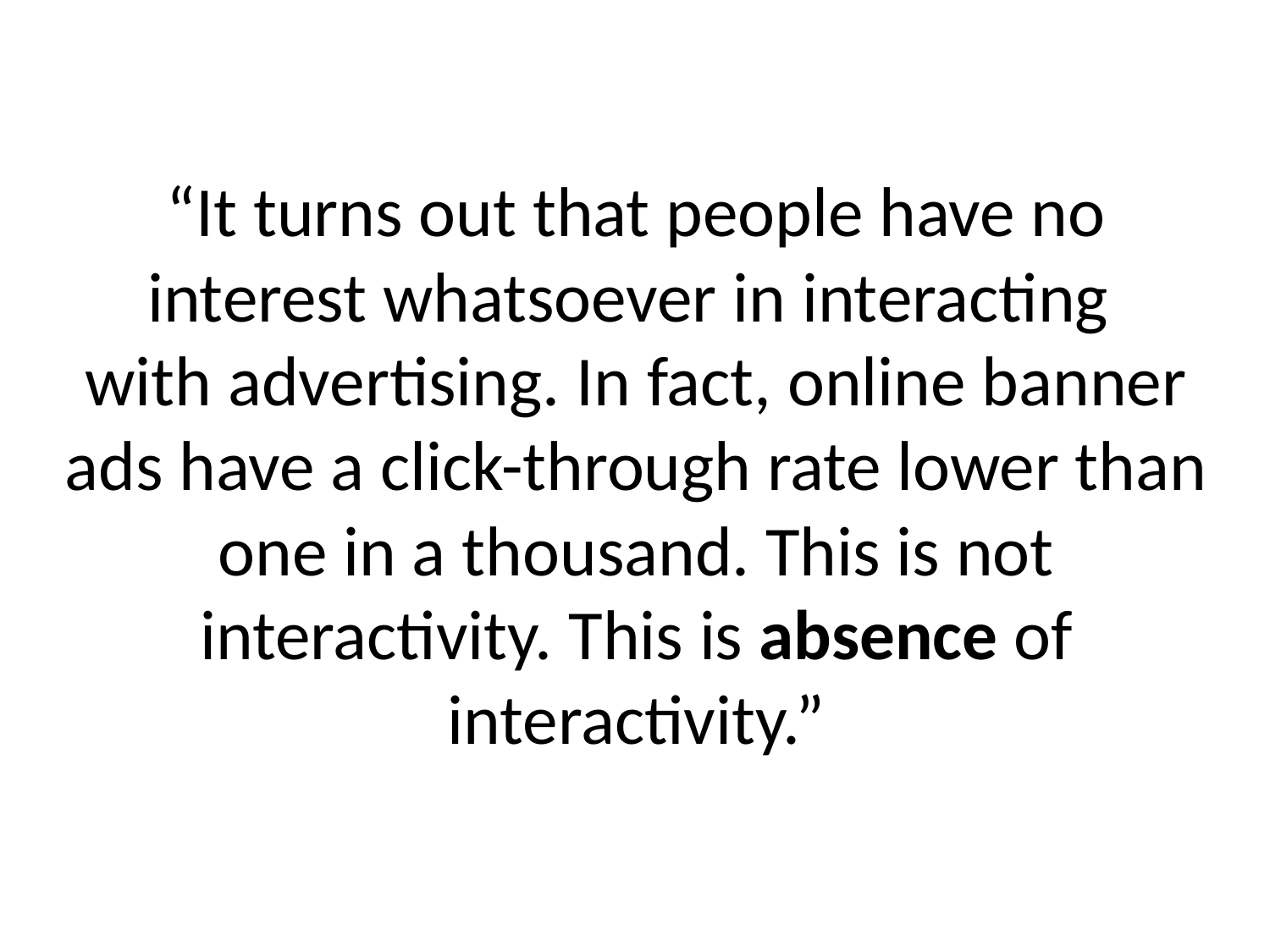

“It turns out that people have no interest whatsoever in interacting
with advertising. In fact, online banner ads have a click-through rate lower than one in a thousand. This is not interactivity. This is absence of interactivity.”